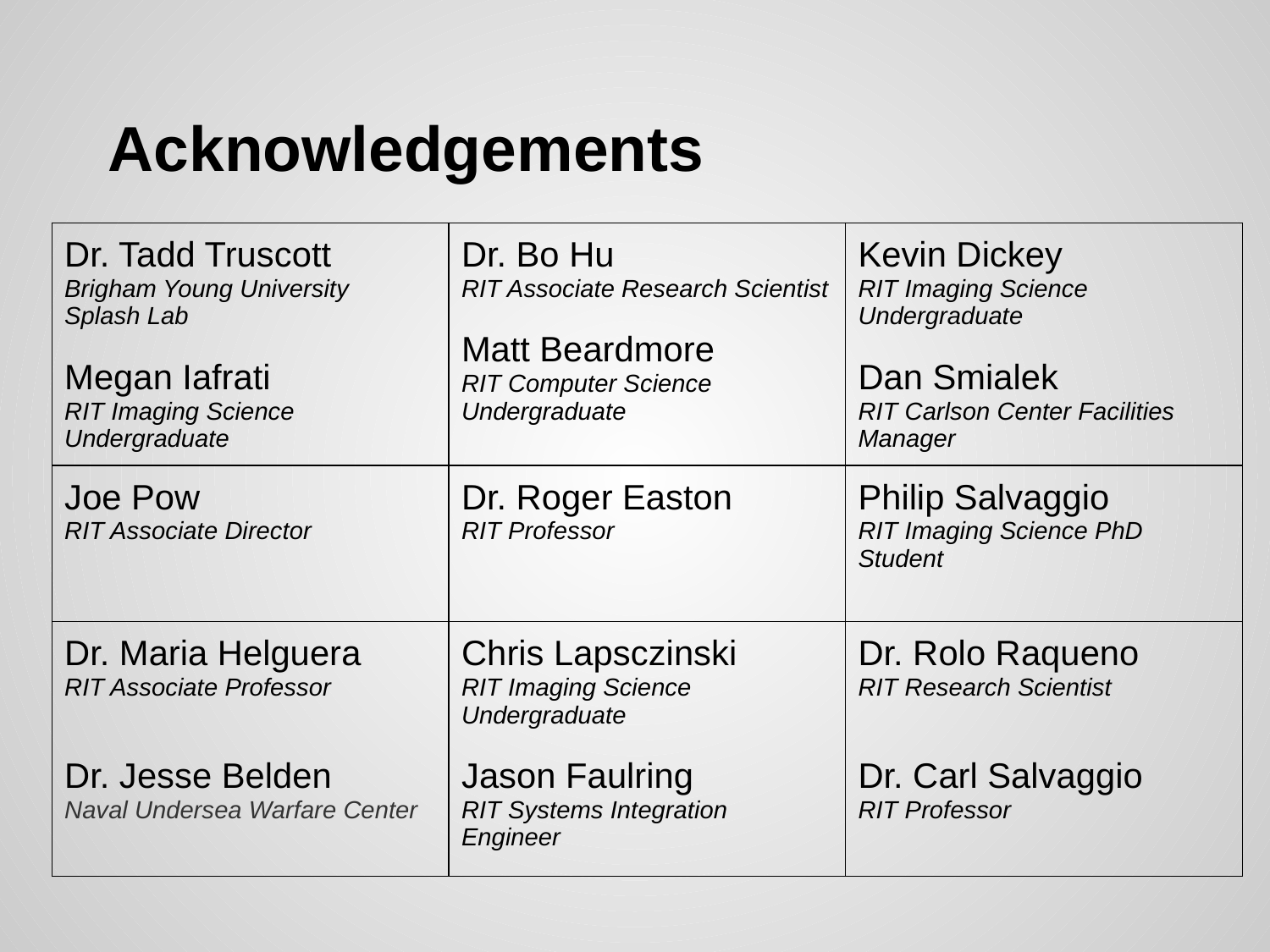

# Acknowledgements
| Dr. Tadd Truscott Brigham Young University Splash Lab Megan Iafrati RIT Imaging Science Undergraduate | Dr. Bo Hu RIT Associate Research Scientist Matt Beardmore RIT Computer Science Undergraduate | Kevin Dickey RIT Imaging Science Undergraduate Dan Smialek RIT Carlson Center Facilities Manager |
| --- | --- | --- |
| Joe Pow RIT Associate Director | Dr. Roger Easton RIT Professor | Philip Salvaggio RIT Imaging Science PhD Student |
| Dr. Maria Helguera RIT Associate Professor Dr. Jesse Belden Naval Undersea Warfare Center | Chris Lapsczinski RIT Imaging Science Undergraduate Jason Faulring RIT Systems Integration Engineer | Dr. Rolo Raqueno RIT Research Scientist Dr. Carl Salvaggio RIT Professor |